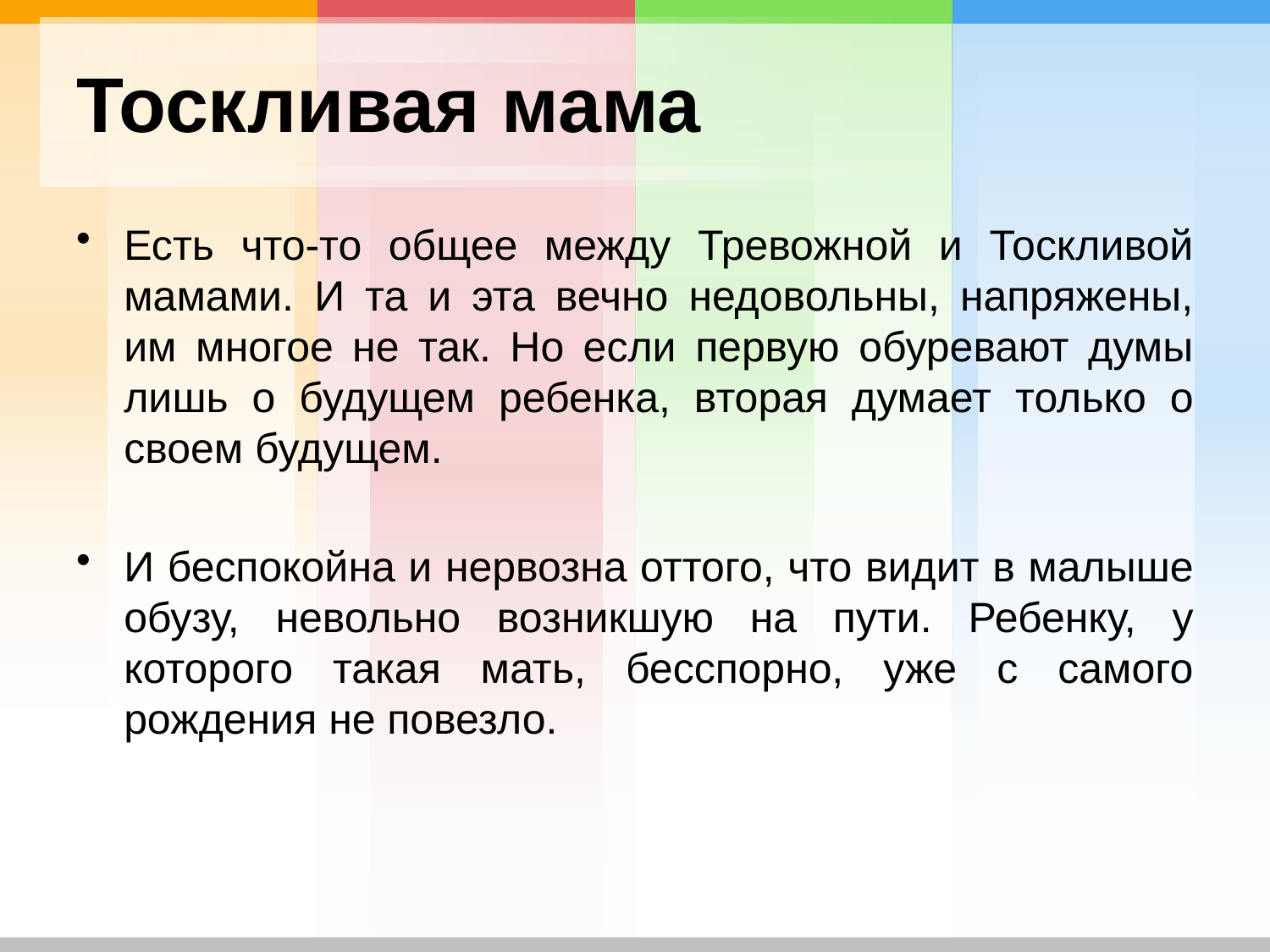

# Тоскливая мама
Есть что-то общее между Тревожной и Тоскливой мамами. И та и эта вечно недовольны, напряжены, им многое не так. Но если первую обуревают думы лишь о будущем ребенка, вторая думает только о своем будущем.

И беспокойна и нервозна оттого, что видит в малыше обузу, невольно возникшую на пути. Ребенку, у которого такая мать, бесспорно, уже с самого рождения не повезло.